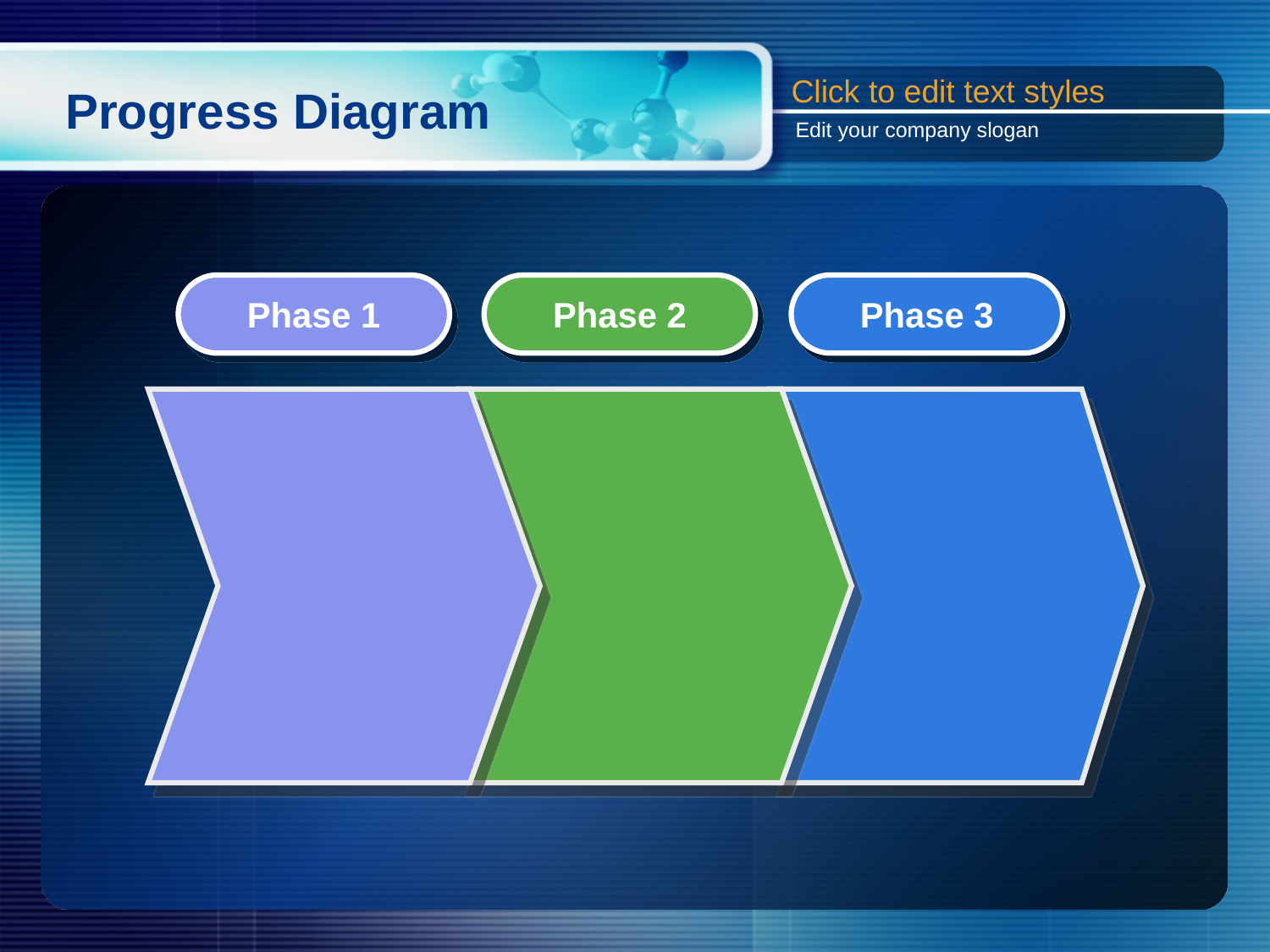

Click to edit text styles
# Progress Diagram
Edit your company slogan
Phase 1
Phase 2
Phase 3